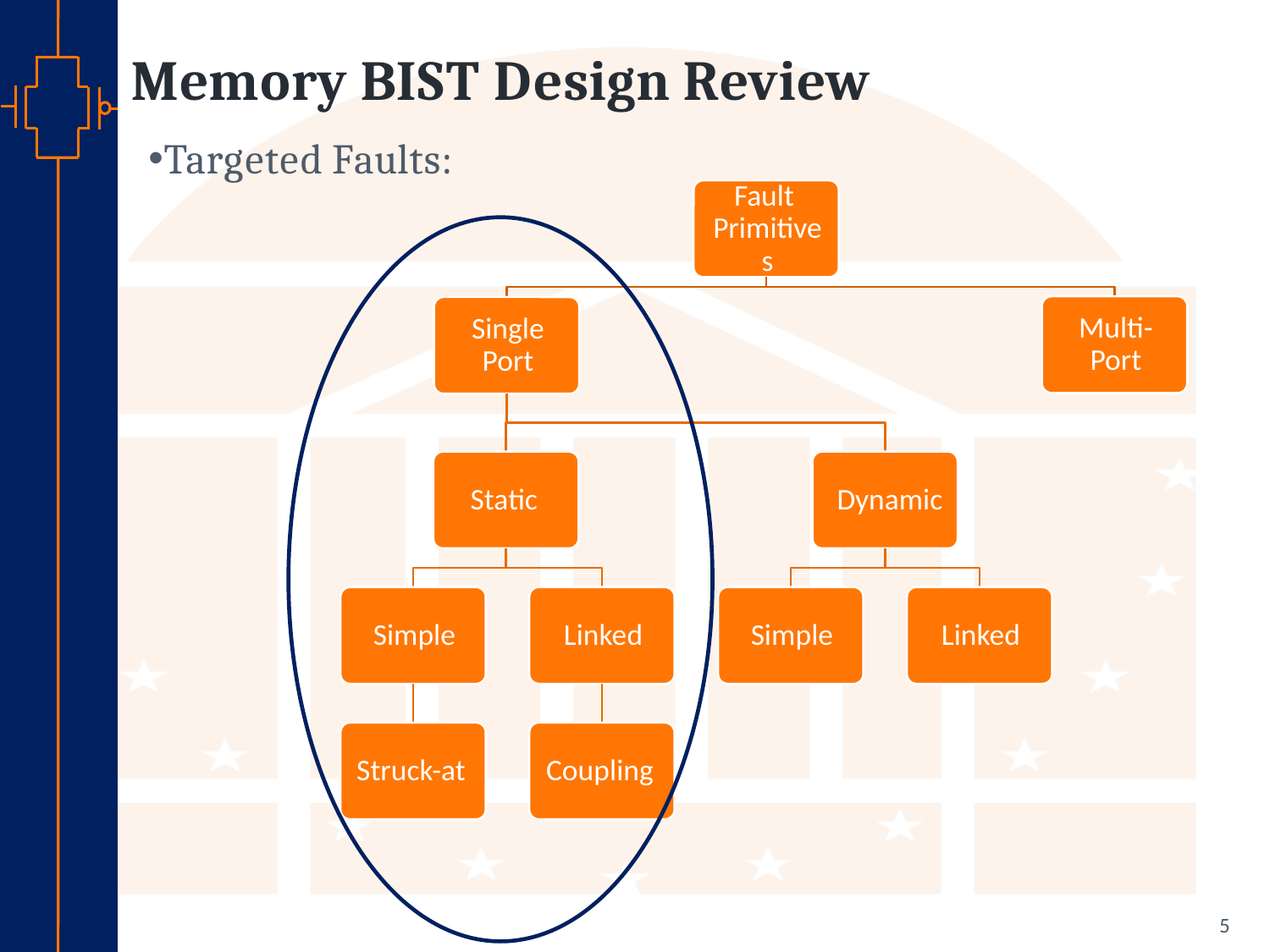

# Memory BIST Design Review
Targeted Faults:

Fault  Primitives
Multi-Port
Single Port
Static
Simple
Struck-at
Linked
Coupling
 Dynamic
Simple
Linked

5